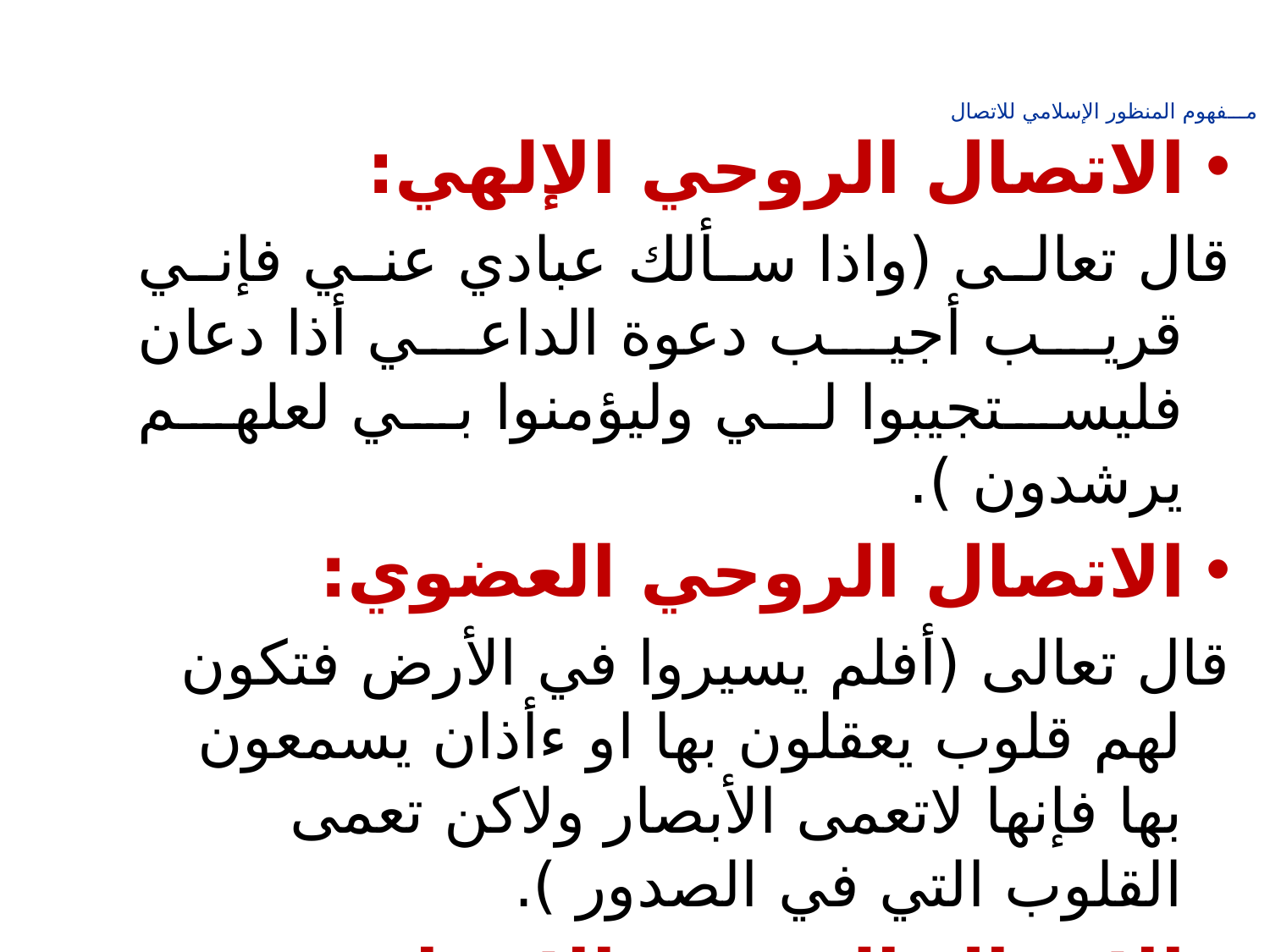

# مـــفهوم المنظور الإسلامي للاتصال
الاتصال الروحي الإلهي:
قال تعالى (واذا سألك عبادي عني فإني قريب أجيب دعوة الداعي أذا دعان فليستجيبوا لي وليؤمنوا بي لعلهم يرشدون ).
الاتصال الروحي العضوي:
قال تعالى (أفلم يسيروا في الأرض فتكون لهم قلوب يعقلون بها او ءأذان يسمعون بها فإنها لاتعمى الأبصار ولاكن تعمى القلوب التي في الصدور ).
الاتصال الروحي الإنساني (الجماهيري ):
 قال تعالى (أبلغكم رسالات ربي وانصح لكم وأعلم من الله ما لا تعلمون )